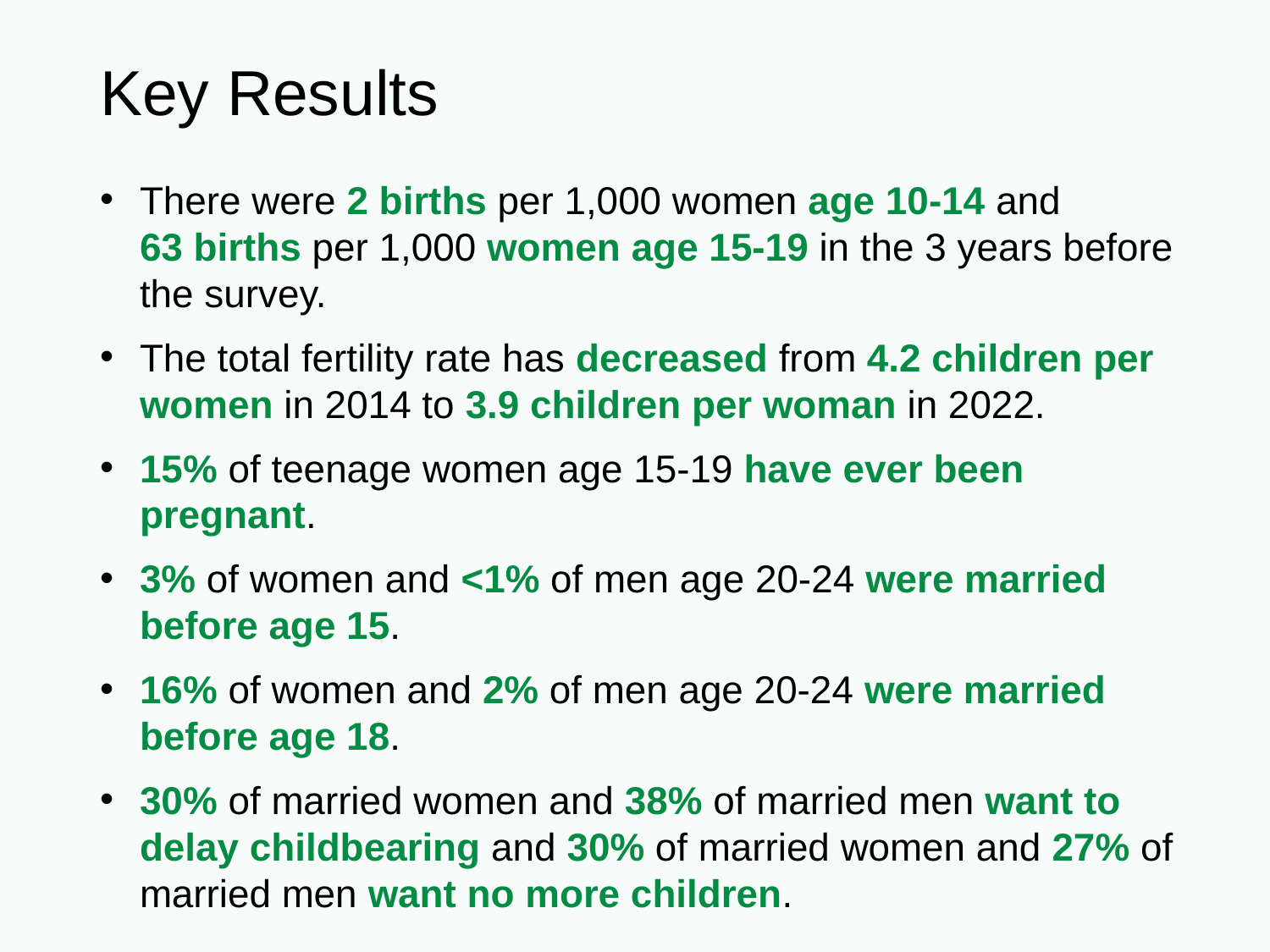

# Key Results
There were 2 births per 1,000 women age 10-14 and
63 births per 1,000 women age 15-19 in the 3 years before the survey.
The total fertility rate has decreased from 4.2 children per women in 2014 to 3.9 children per woman in 2022.
15% of teenage women age 15-19 have ever been pregnant.
3% of women and <1% of men age 20-24 were married before age 15.
16% of women and 2% of men age 20-24 were married before age 18.
30% of married women and 38% of married men want to delay childbearing and 30% of married women and 27% of married men want no more children.